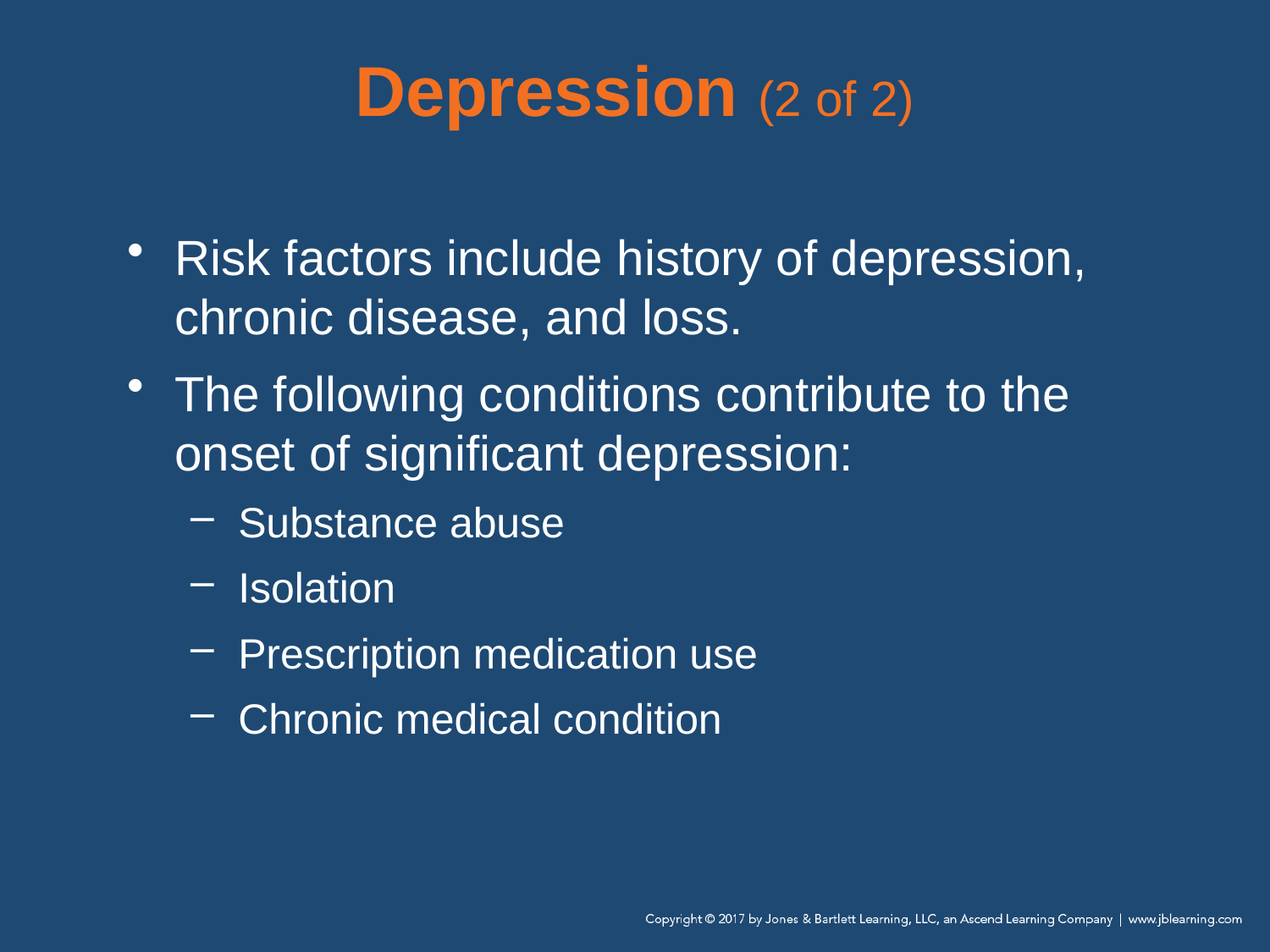

# Depression (2 of 2)
Risk factors include history of depression, chronic disease, and loss.
The following conditions contribute to the onset of significant depression:
Substance abuse
Isolation
Prescription medication use
Chronic medical condition